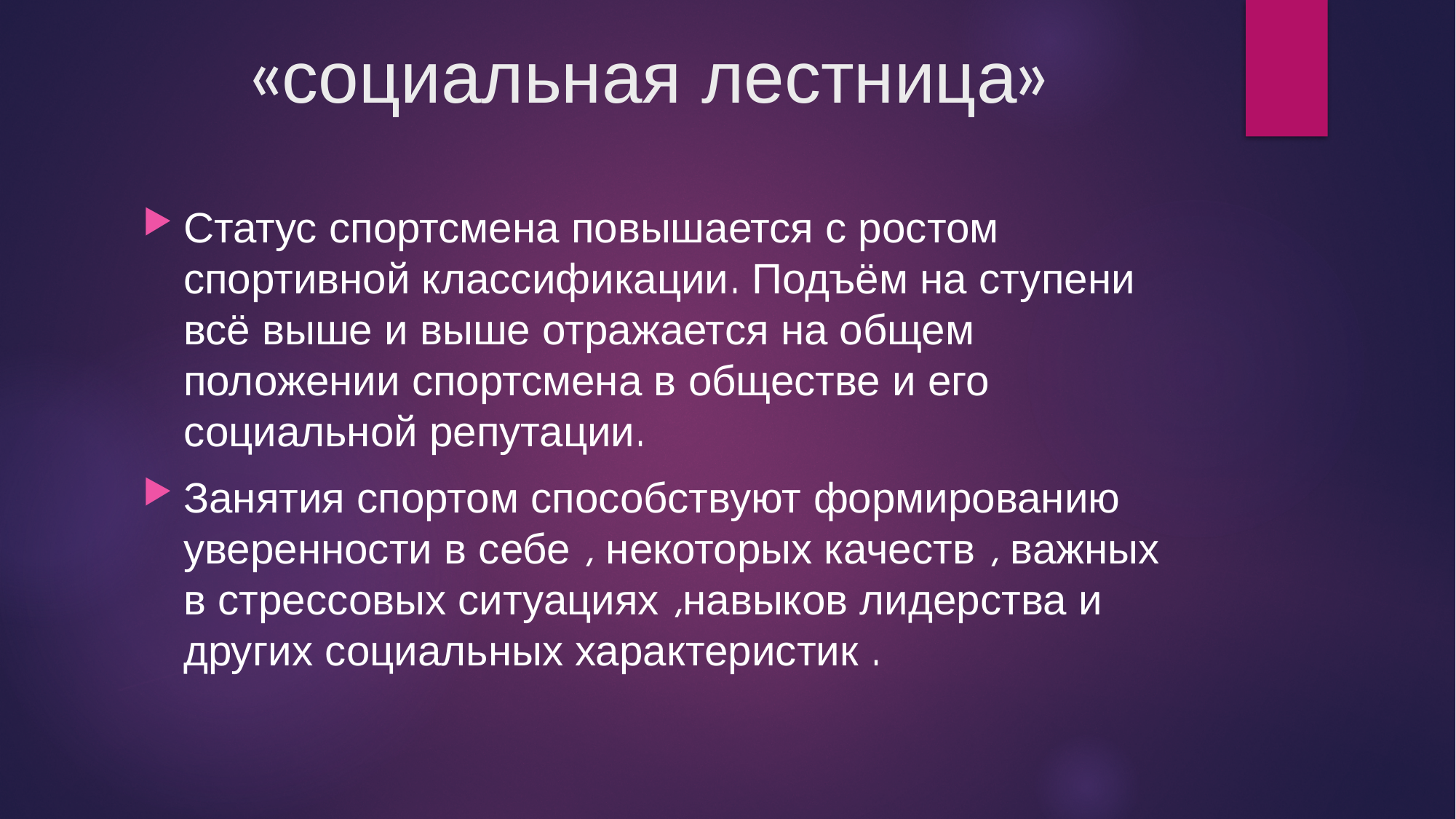

# «социальная лестница»
Статус спортсмена повышается с ростом спортивной классификации. Подъём на ступени всё выше и выше отражается на общем положении спортсмена в обществе и его социальной репутации.
Занятия спортом способствуют формированию уверенности в себе , некоторых качеств , важных в стрессовых ситуациях ,навыков лидерства и других социальных характеристик .